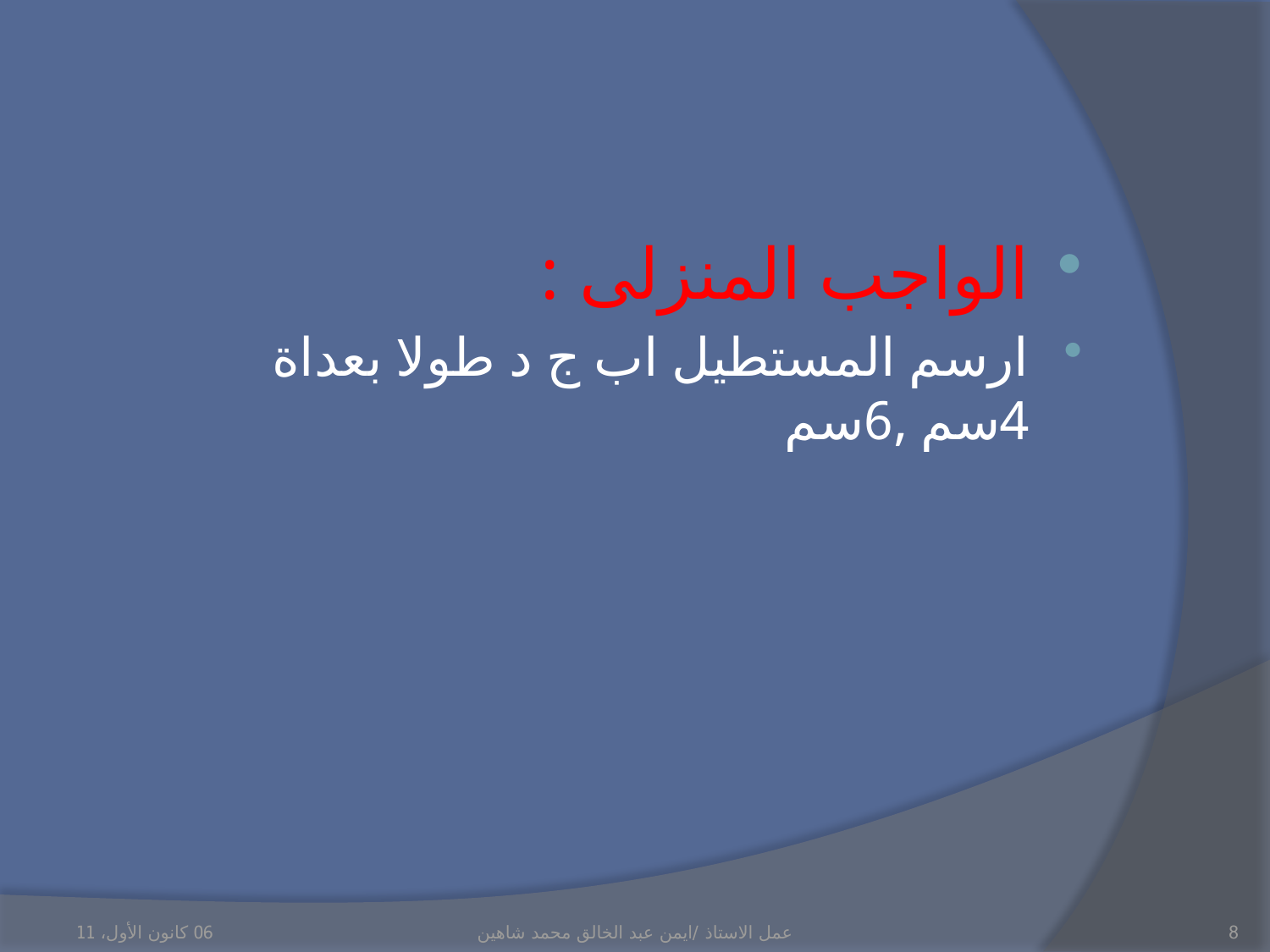

الواجب المنزلى :
ارسم المستطيل اب ج د طولا بعداة 4سم ,6سم
06 كانون الأول، 11
عمل الاستاذ /ايمن عبد الخالق محمد شاهين
8